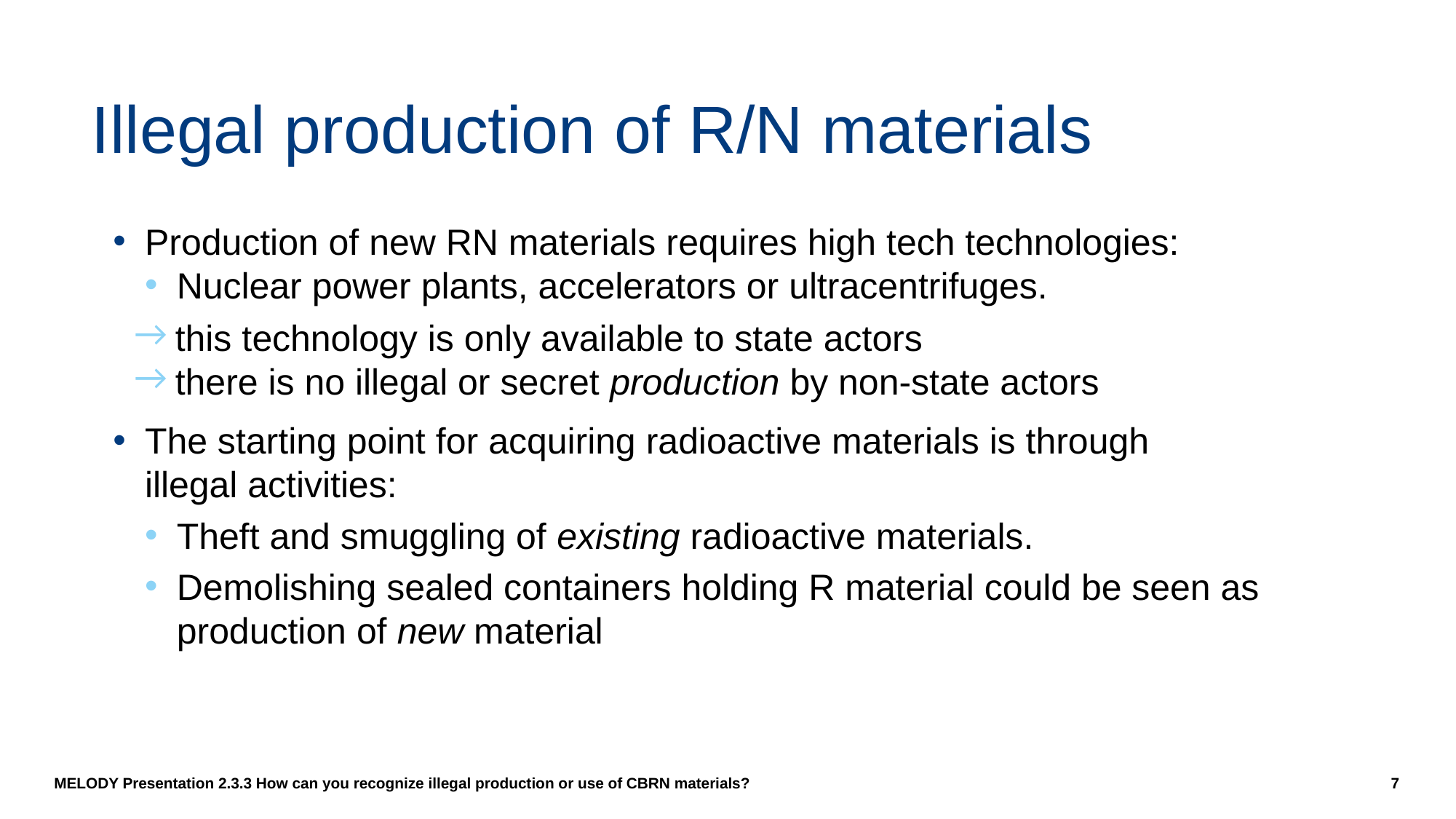

# Illegal production of R/N materials
Production of new RN materials requires high tech technologies:
Nuclear power plants, accelerators or ultracentrifuges.
this technology is only available to state actors
there is no illegal or secret production by non-state actors
The starting point for acquiring radioactive materials is through
illegal activities:
Theft and smuggling of existing radioactive materials.
Demolishing sealed containers holding R material could be seen as production of new material
MELODY Presentation 2.3.3 How can you recognize illegal production or use of CBRN materials?
7